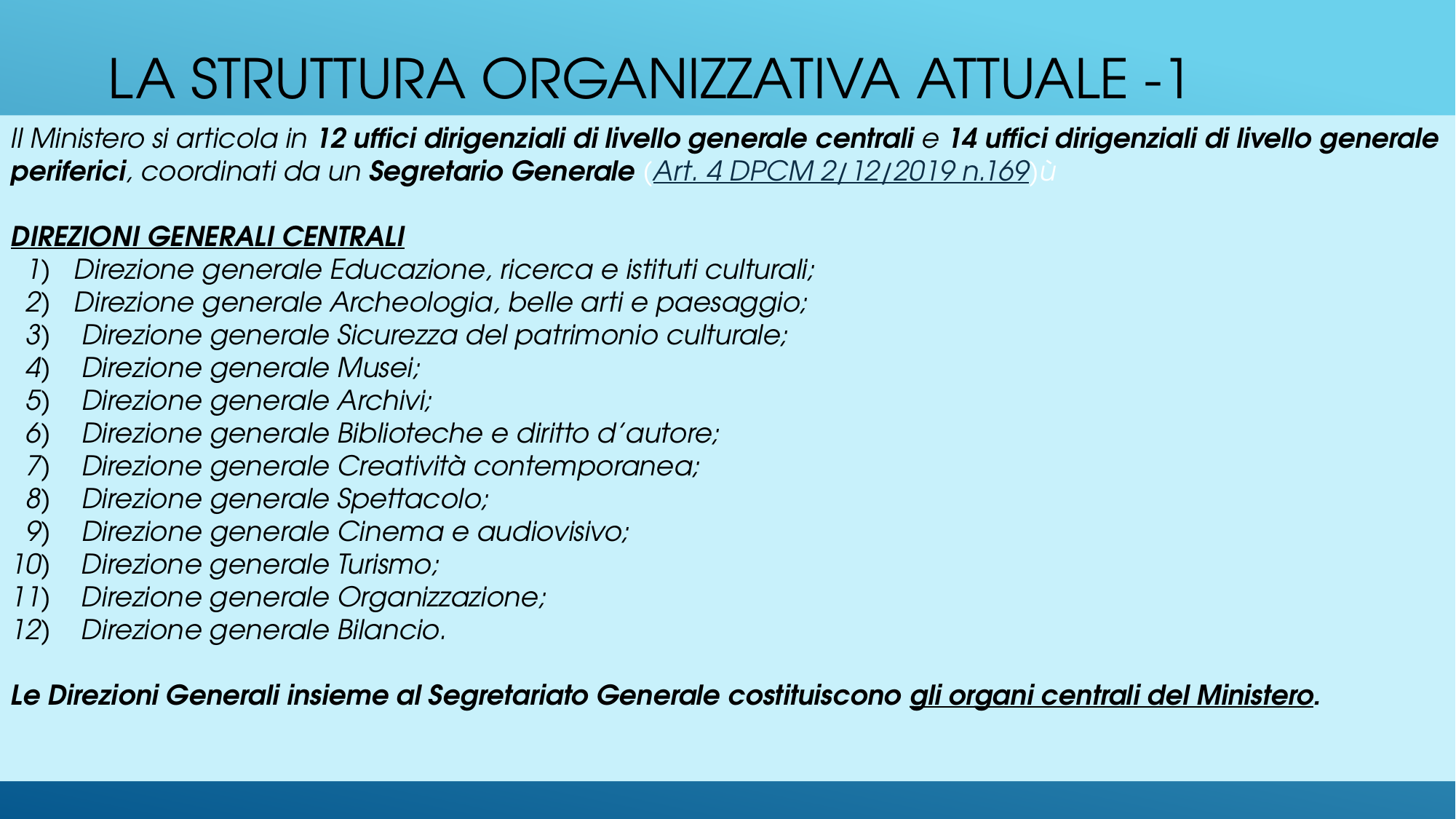

# LA STRUTTURA ORGANIZZATIVA ATTUALE -1
Il Ministero si articola in 12 uffici dirigenziali di livello generale centrali e 14 uffici dirigenziali di livello generale periferici, coordinati da un Segretario Generale (Art. 4 DPCM 2/12/2019 n.169)ù

DIREZIONI GENERALI CENTRALI
  1)   Direzione generale Educazione, ricerca e istituti culturali;
  2)   Direzione generale Archeologia, belle arti e paesaggio;
  3)    Direzione generale Sicurezza del patrimonio culturale;
  4)    Direzione generale Musei;
  5)    Direzione generale Archivi;
  6)    Direzione generale Biblioteche e diritto d’autore;
  7)    Direzione generale Creatività contemporanea;
  8)    Direzione generale Spettacolo;
  9)    Direzione generale Cinema e audiovisivo;
10)    Direzione generale Turismo;
11)    Direzione generale Organizzazione;
12)    Direzione generale Bilancio.

Le Direzioni Generali insieme al Segretariato Generale costituiscono gli organi centrali del Ministero.